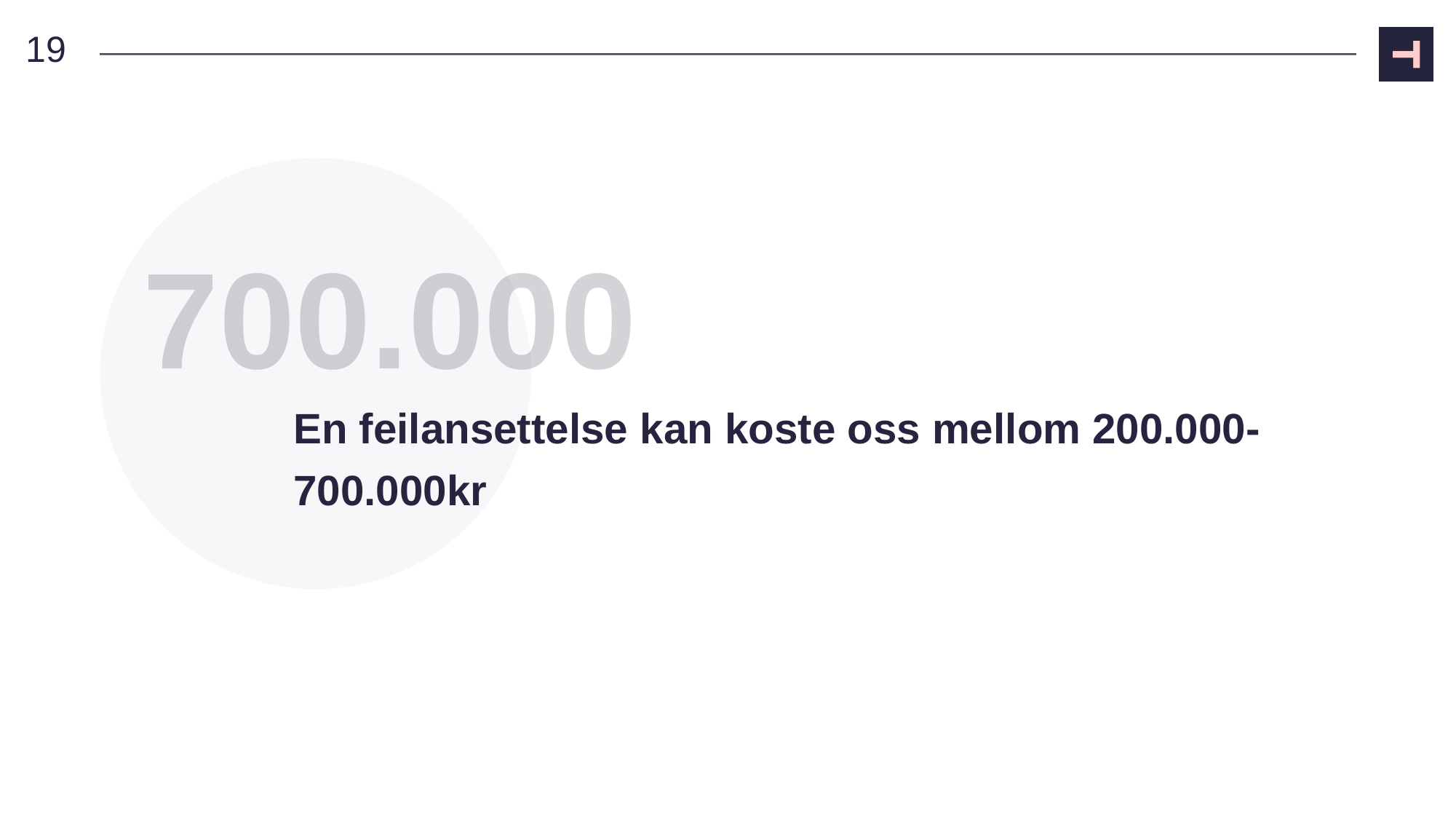

19

700.000
# En feilansettelse kan koste oss mellom 200.000-700.000kr